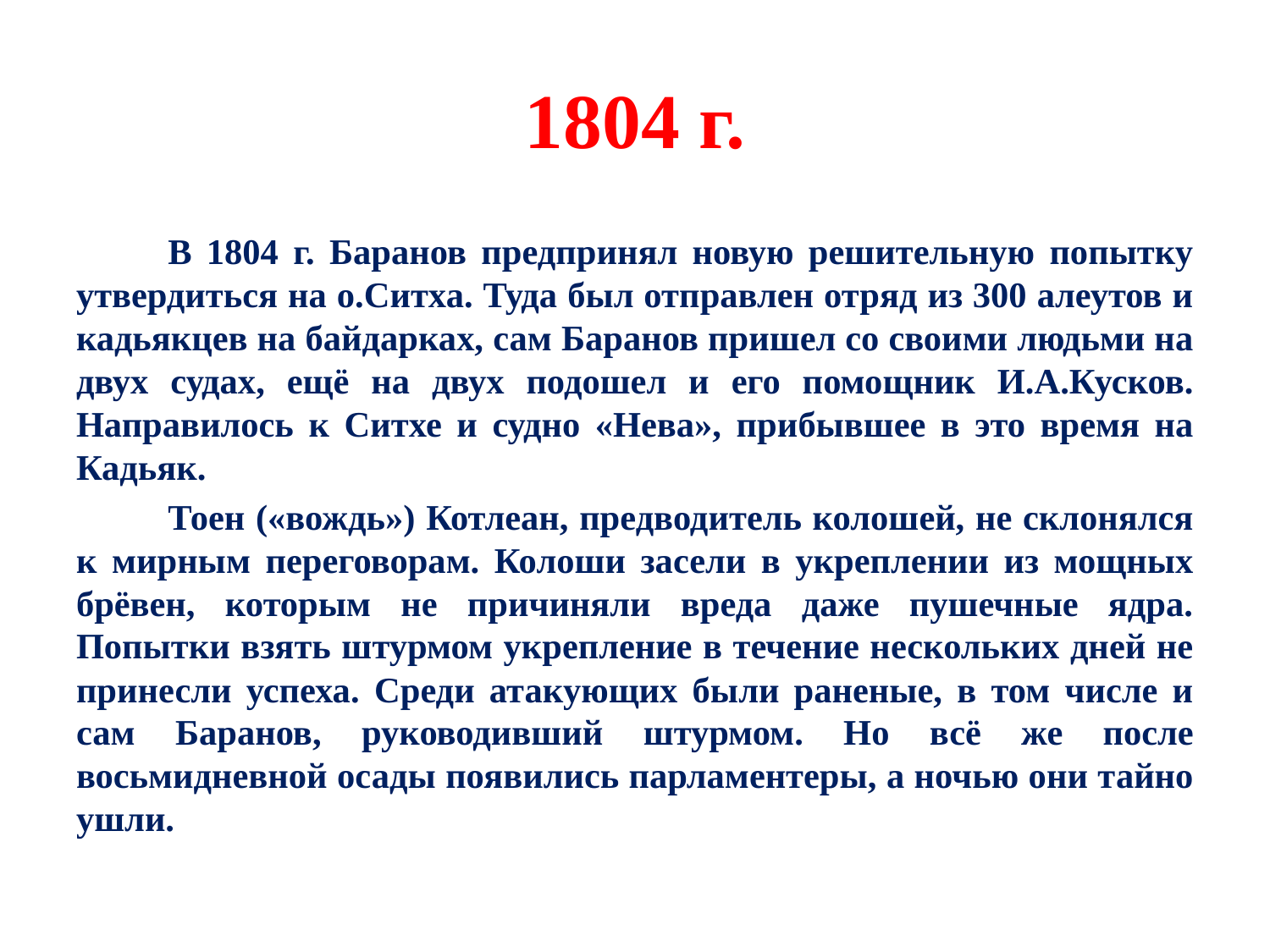

# 1804 г.
В 1804 г. Баранов предпринял новую решительную попытку утвердиться на о.Ситха. Туда был отправлен отряд из 300 алеутов и кадьякцев на байдарках, сам Баранов пришел со своими людьми на двух судах, ещё на двух подошел и его помощник И.А.Кусков. Направилось к Ситхе и судно «Нева», прибывшее в это время на Кадьяк.
Тоен («вождь») Котлеан, предводитель колошей, не склонялся к мирным переговорам. Колоши засели в укреплении из мощных брёвен, которым не причиняли вреда даже пушечные ядра. Попытки взять штурмом укрепление в течение нескольких дней не принесли успеха. Среди атакующих были раненые, в том числе и сам Баранов, руководивший штурмом. Но всё же после восьмидневной осады появились парламентеры, а ночью они тайно ушли.